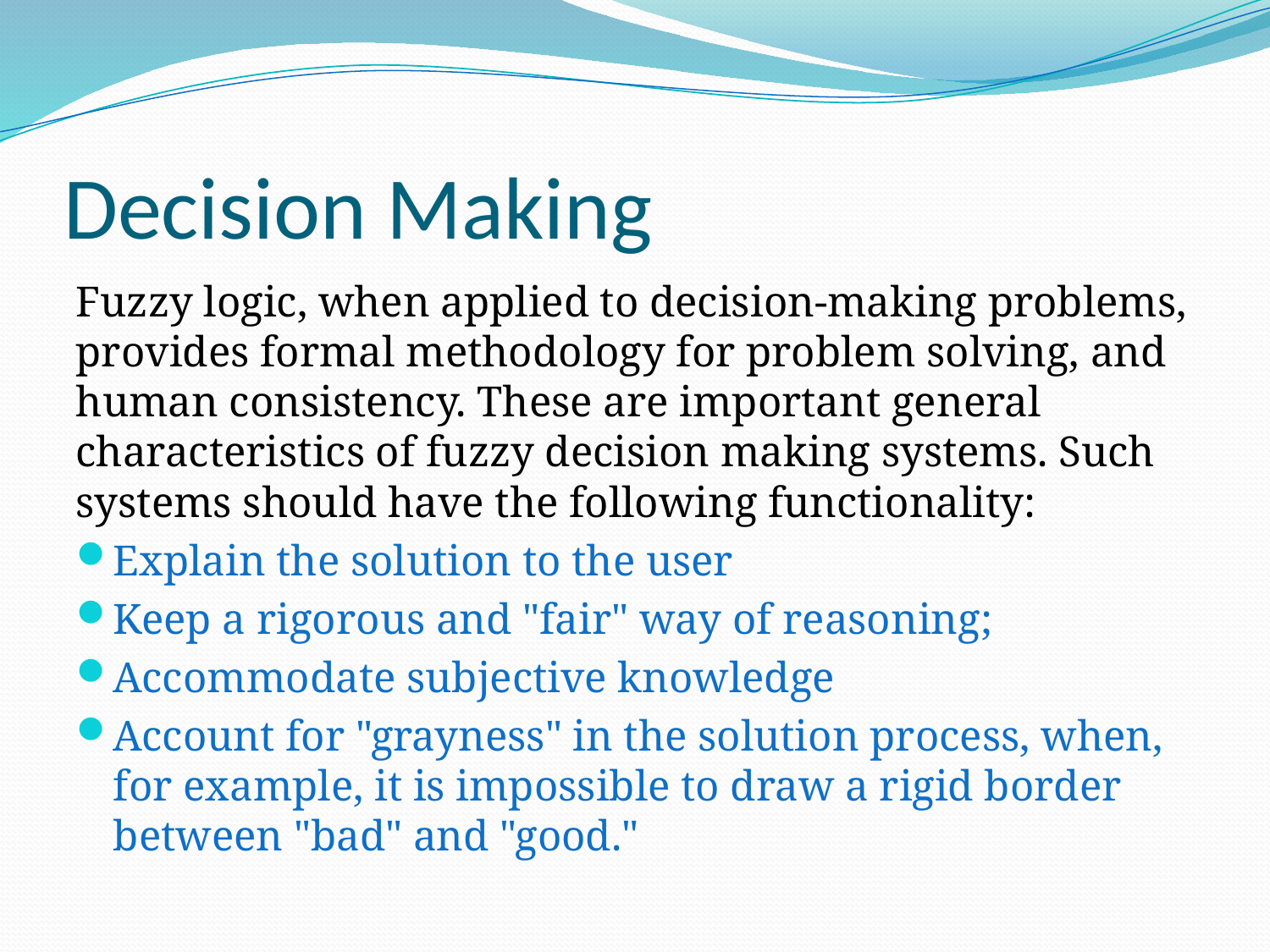

# Decision Making
Fuzzy logic, when applied to decision-making problems, provides formal methodology for problem solving, and human consistency. These are important general characteristics of fuzzy decision making systems. Such systems should have the following functionality:
Explain the solution to the user
Keep a rigorous and "fair" way of reasoning;
Accommodate subjective knowledge
Account for "grayness" in the solution process, when, for example, it is impossible to draw a rigid border between "bad" and "good."